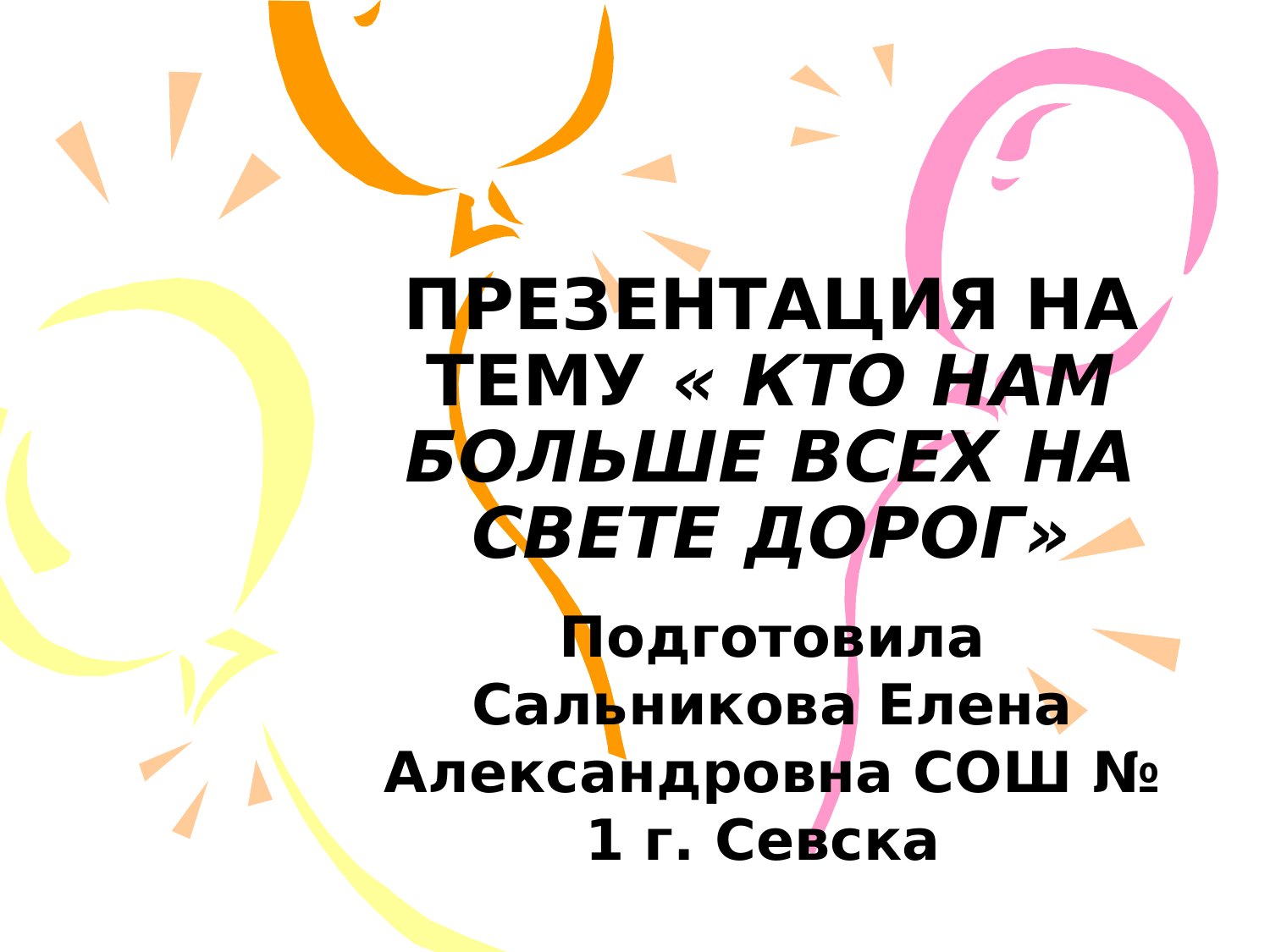

# ПРЕЗЕНТАЦИЯ НА ТЕМУ « КТО НАМ БОЛЬШЕ ВСЕХ НА СВЕТЕ ДОРОГ»
Подготовила Сальникова Елена Александровна СОШ № 1 г. Севска